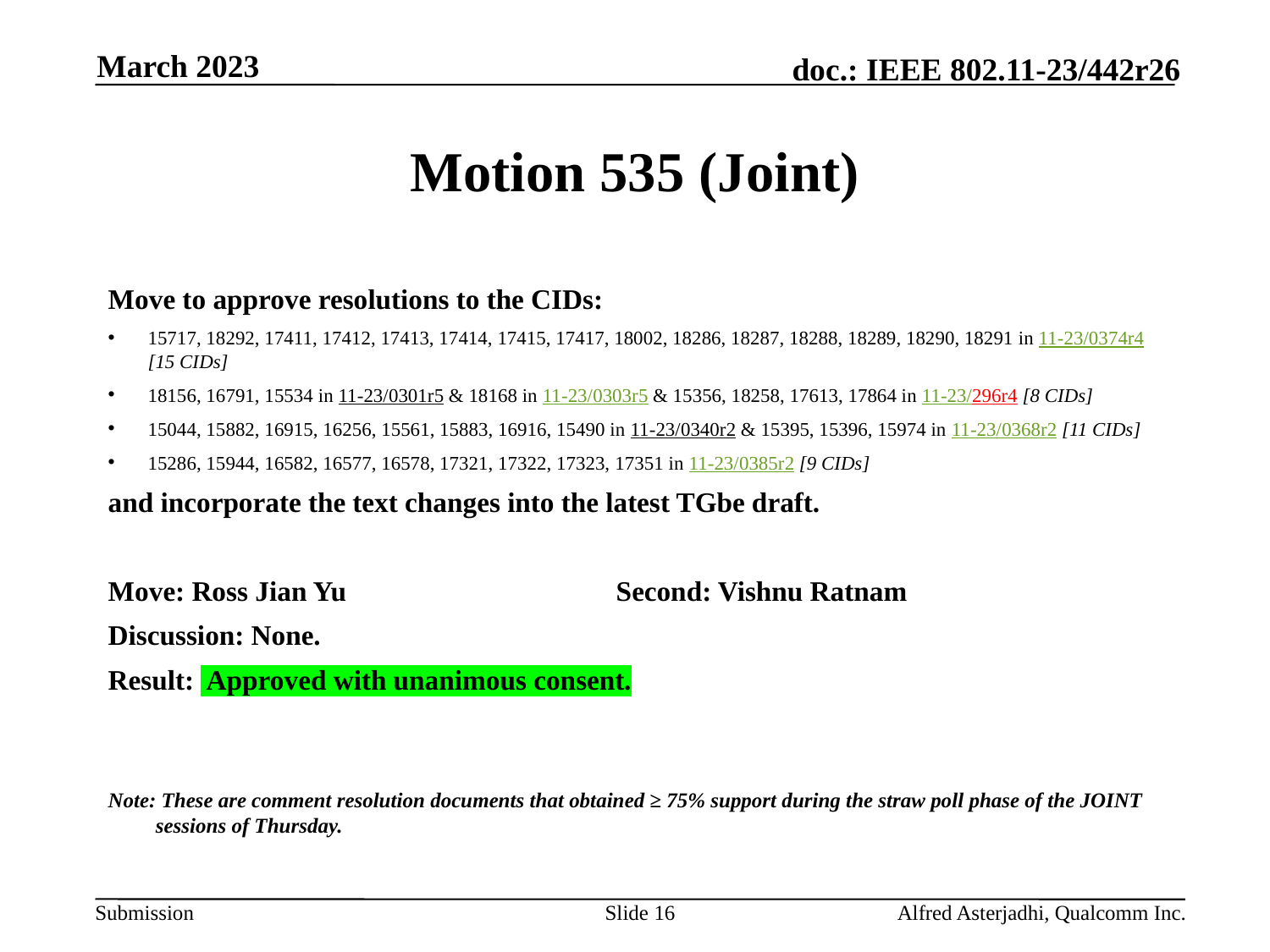

March 2023
# Motion 535 (Joint)
Move to approve resolutions to the CIDs:
15717, 18292, 17411, 17412, 17413, 17414, 17415, 17417, 18002, 18286, 18287, 18288, 18289, 18290, 18291 in 11-23/0374r4 [15 CIDs]
18156, 16791, 15534 in 11-23/0301r5 & 18168 in 11-23/0303r5 & 15356, 18258, 17613, 17864 in 11-23/296r4 [8 CIDs]
15044, 15882, 16915, 16256, 15561, 15883, 16916, 15490 in 11-23/0340r2 & 15395, 15396, 15974 in 11-23/0368r2 [11 CIDs]
15286, 15944, 16582, 16577, 16578, 17321, 17322, 17323, 17351 in 11-23/0385r2 [9 CIDs]
and incorporate the text changes into the latest TGbe draft.

Move: Ross Jian Yu			Second: Vishnu Ratnam
Discussion: None.
Result:  Approved with unanimous consent.

Note: These are comment resolution documents that obtained ≥ 75% support during the straw poll phase of the JOINT sessions of Thursday.
Slide 16
Alfred Asterjadhi, Qualcomm Inc.